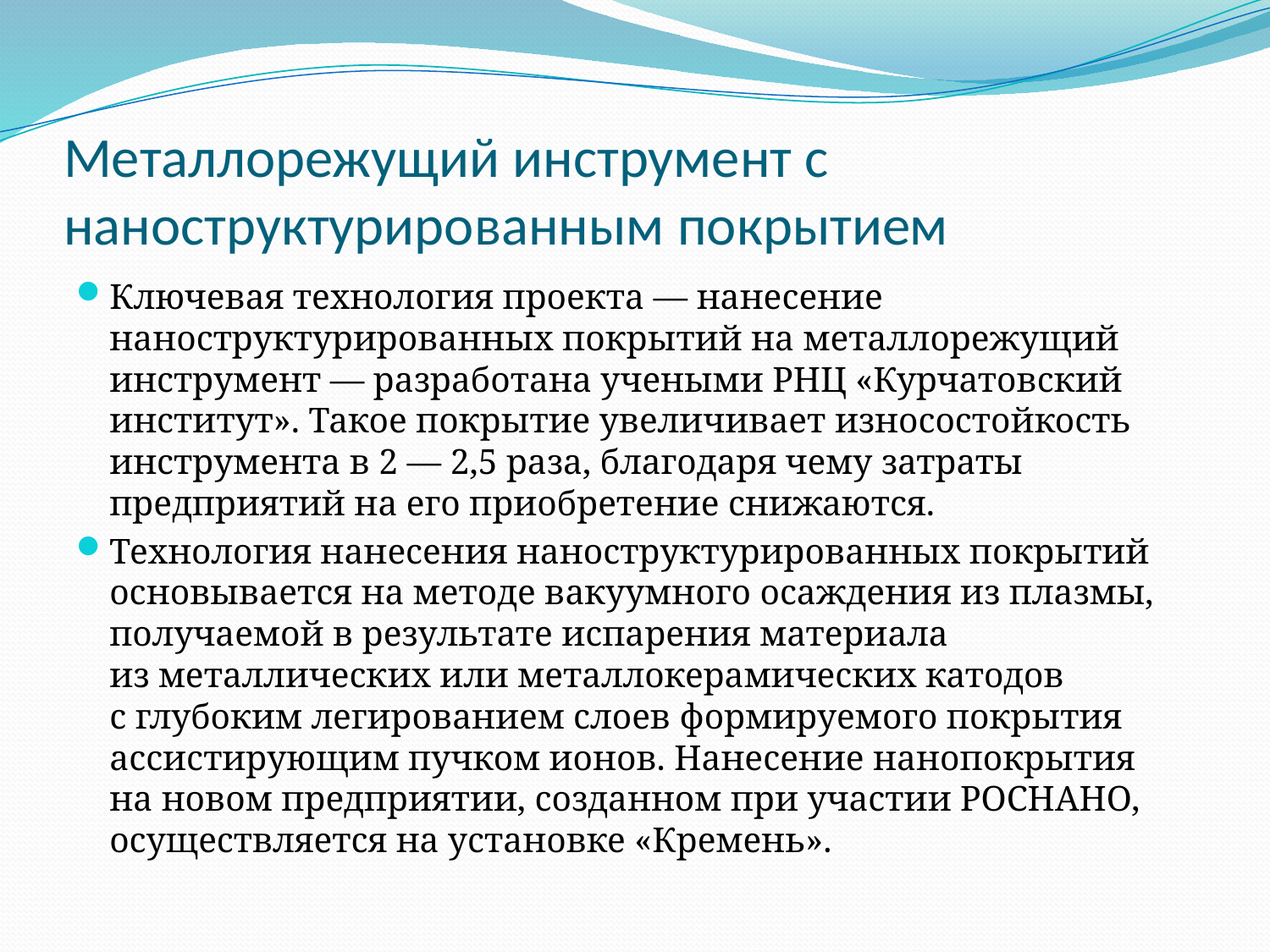

# Металлорежущий инструмент с наноструктурированным покрытием
Ключевая технология проекта — нанесение наноструктурированных покрытий на металлорежущий инструмент — разработана учеными РНЦ «Курчатовский институт». Такое покрытие увеличивает износостойкость инструмента в 2 — 2,5 раза, благодаря чему затраты предприятий на его приобретение снижаются.
Технология нанесения наноструктурированных покрытий основывается на методе вакуумного осаждения из плазмы, получаемой в результате испарения материала из металлических или металлокерамических катодов с глубоким легированием слоев формируемого покрытия ассистирующим пучком ионов. Нанесение нанопокрытия на новом предприятии, созданном при участии РОСНАНО, осуществляется на установке «Кремень».